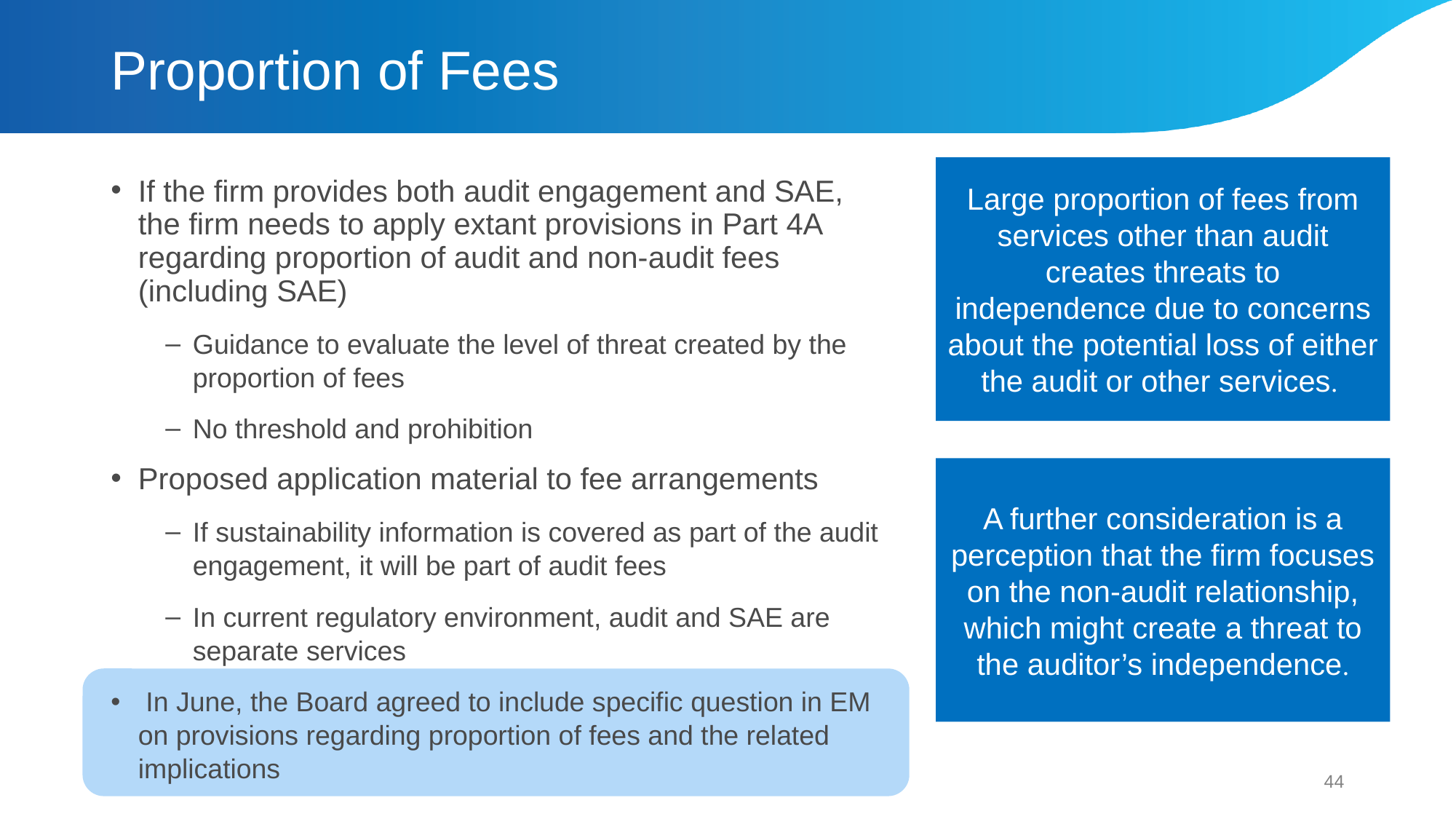

# Proportion of Fees
Large proportion of fees from services other than audit creates threats to independence due to concerns about the potential loss of either the audit or other services.
If the firm provides both audit engagement and SAE, the firm needs to apply extant provisions in Part 4A regarding proportion of audit and non-audit fees (including SAE)
Guidance to evaluate the level of threat created by the proportion of fees
No threshold and prohibition
Proposed application material to fee arrangements
If sustainability information is covered as part of the audit engagement, it will be part of audit fees
In current regulatory environment, audit and SAE are separate services
 In June, the Board agreed to include specific question in EM on provisions regarding proportion of fees and the related implications
A further consideration is a perception that the firm focuses on the non-audit relationship, which might create a threat to the auditor’s independence.

44